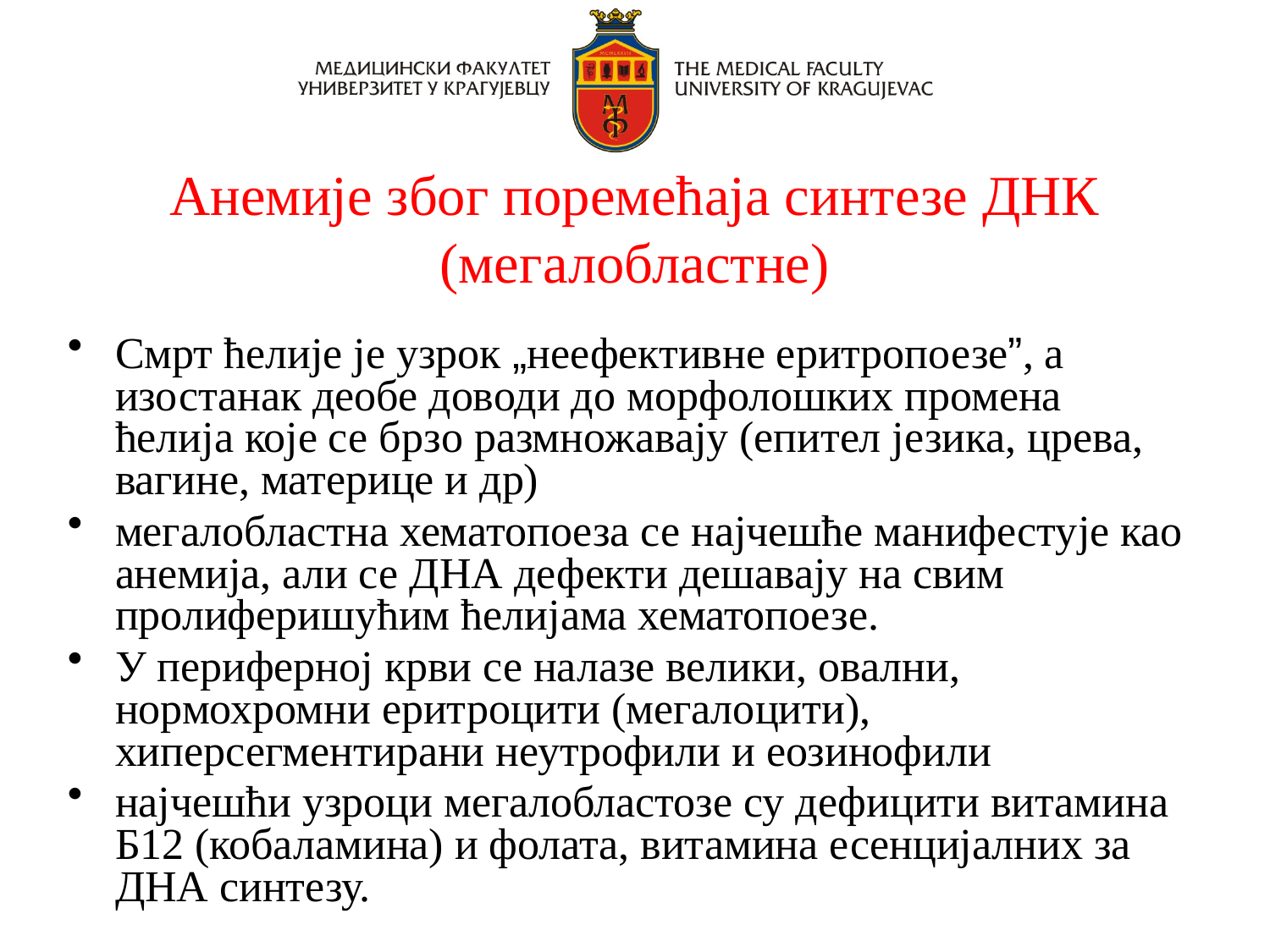

Анемије због поремећаја синтезе ДНК (мегалобластне)
Смрт ћелије је узрок „неефективне еритропоезе”, а изостанак деобе доводи до морфолошких промена ћелија које се брзо размножавају (епител језика, црева, вагине, материце и др)
мегалобластна хематопоеза се најчешће манифестује као анемија, али се ДНА дефекти дешавају на свим пролиферишућим ћелијама хематопоезе.
У периферној крви се налазе велики, овални, нормохромни еритроцити (мегалоцити), хиперсегментирани неутрофили и еозинофили
најчешћи узроци мегалобластозе су дефицити витамина Б12 (кобаламина) и фолата, витамина есенцијалних за ДНА синтезу.